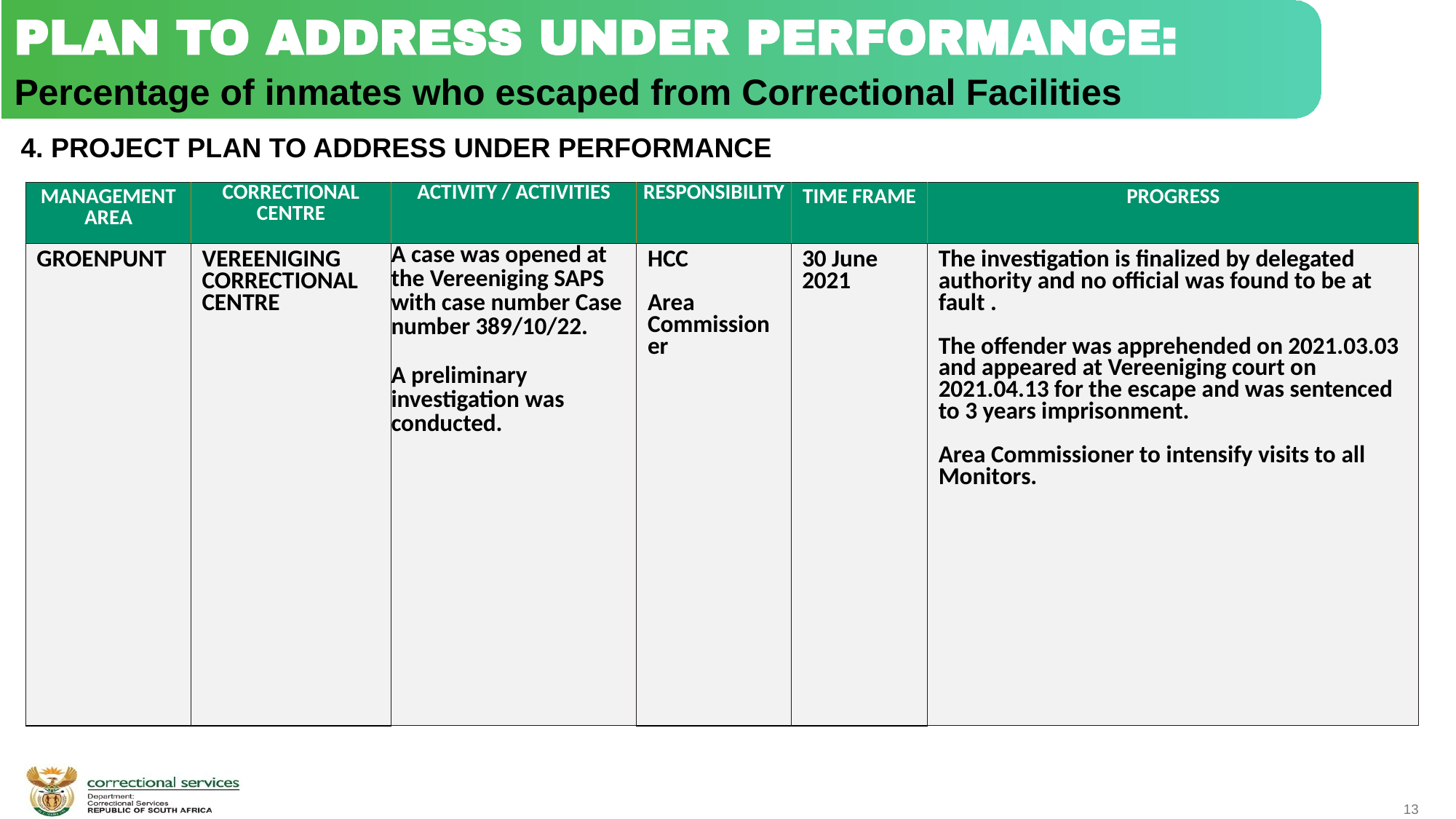

PLAN TO ADDRESS UNDER PERFORMANCE:
Percentage of inmates who escaped from Correctional Facilities

     4. PROJECT PLAN TO ADDRESS UNDER PERFORMANCE
| MANAGEMENT AREA | CORRECTIONAL CENTRE | ACTIVITY / ACTIVITIES | RESPONSIBILITY | TIME FRAME | PROGRESS |
| --- | --- | --- | --- | --- | --- |
| GROENPUNT | VEREENIGING CORRECTIONAL CENTRE | A case was opened at the Vereeniging SAPS with case number Case number 389/10/22. A preliminary investigation was conducted. | HCC Area Commissioner | 30 June 2021 | The investigation is finalized by delegated authority and no official was found to be at fault . The offender was apprehended on 2021.03.03 and appeared at Vereeniging court on 2021.04.13 for the escape and was sentenced to 3 years imprisonment. Area Commissioner to intensify visits to all Monitors. |